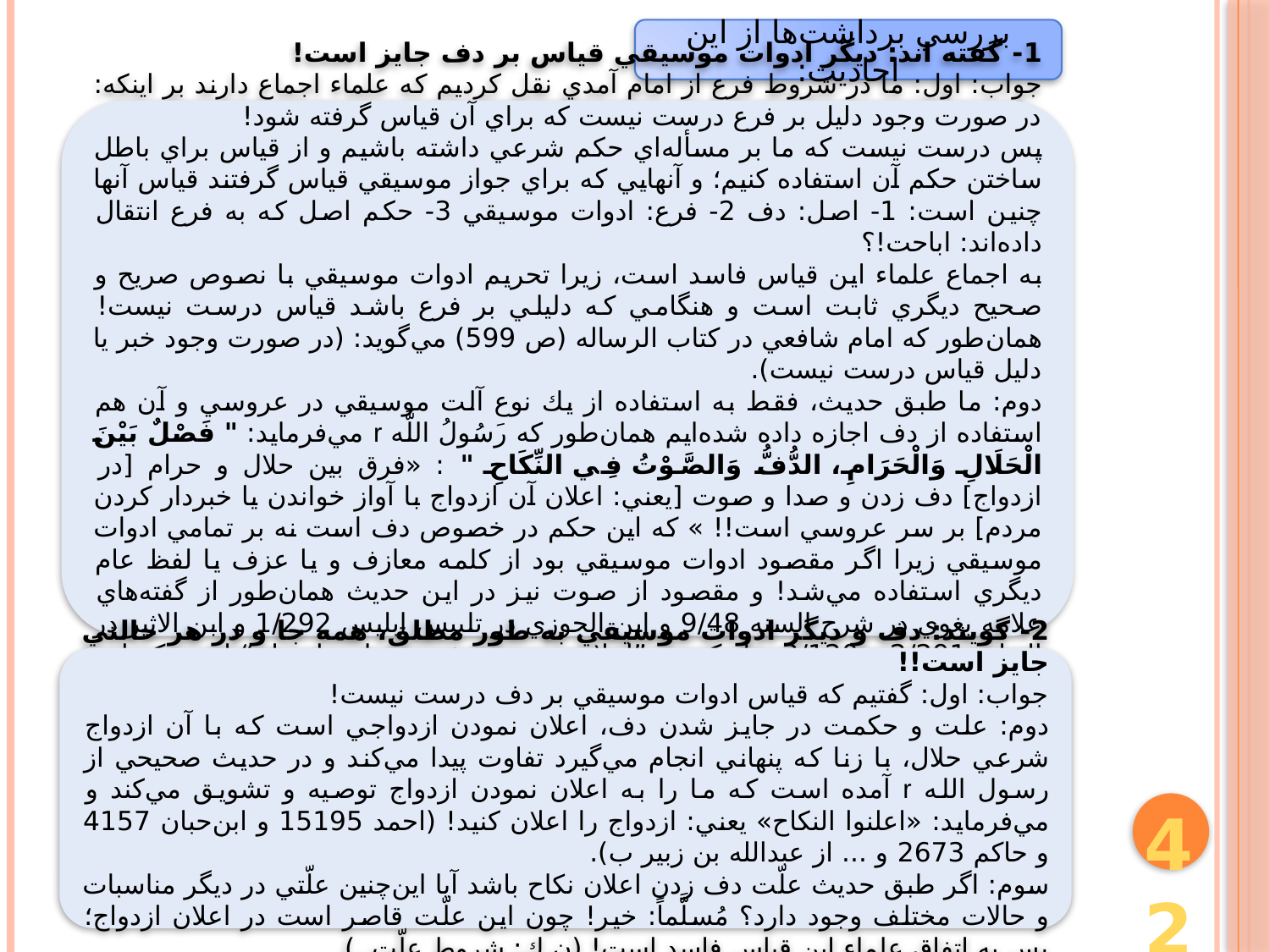

بررسي برداشت‌ها از اين احاديث:
1- گفته اند: ديگر ادوات موسيقي قياس بر دف جايز است!
جواب: اول: ما در شروط فرع از امام آمدي نقل كرديم كه علماء اجماع دارند بر اينكه: در صورت وجود دليل بر فرع درست نيست كه براي آن قياس گرفته شود!
پس درست نيست كه ما بر مسأله‌اي حكم شرعي داشته باشيم و از قياس براي باطل ساختن حكم آن استفاده كنيم؛ و آنهايي كه براي جواز موسيقي قياس گرفتند قياس آنها چنين است: 1- اصل: دف 2- فرع: ادوات موسيقي 3- حكم اصل كه به فرع انتقال داده‌اند: اباحت!؟
به اجماع علماء اين قياس فاسد است، زيرا تحريم ادوات موسيقي با نصوص صريح و صحيح ديگري ثابت است و هنگامي كه دليلي بر فرع باشد قياس درست نيست! همان‌طور كه امام شافعي در كتاب الرساله (ص 599) مي‌گويد: (در صورت وجود خبر يا دليل قياس درست نيست).
دوم: ما طبق حديث، فقط به استفاده‌ از يك نوع آلت موسيقي در عروسي و آن هم استفاده از دف اجازه‌ داده شده‌ايم همان‌طور كه‌ رَسُولُ اللَّه r مي‌فرمايد: " فَصْلٌ بَيْنَ الْحَلَالِ وَالْحَرَامِ، الدُّفُّ وَالصَّوْتُ فِي النِّكَاحِ " : «فرق بين حلال و حرام [در ازدواج] دف زدن و صدا و صوت [يعني: اعلان آن ازدواج با آواز خواندن يا خبردار كردن مردم] بر سر عروسي است!! » كه اين حكم در خصوص دف است نه بر تمامي ادوات موسيقي زيرا اگر مقصود ادوات موسيقي بود از كلمه معازف و يا عزف يا لفظ عام ديگري استفاده مي‌شد! و مقصود از صوت نيز در اين حديث همان‌طور از گفته‌هاي علامه بغوي در شرح السنه 9/48 و ابن الجوزي در تلبيس ابليس 1/292 و ابن الاثير در النهايه 2/291 و 3/120 نقل كرديم ”اعلان نمودن و شهرت دادن ازدواج“ است كه اين كار با آواز خواندن كه يكي از معاني صوت است و با دف زدن حاصل مي‌شود!
2- گويند: دف و ديگر ادوات موسيقي به طور مطلق، همه جا و در هر حالتي جايز است!!
جواب: اول: گفتيم كه قياس ادوات موسيقي بر دف درست نيست!
دوم: علت و حكمت در جايز شدن دف، اعلان نمودن ازدواجي است كه با آن ازدواج شرعي حلال، با زنا كه پنهاني انجام مي‌گيرد تفاوت پيدا مي‌كند و در حديث صحيحي از رسول الله r آمده است كه ما را به اعلان نمودن ازدواج توصيه و تشويق مي‌كند و مي‌فرمايد: «اعلنوا النكاح» يعني: ازدواج را اعلان كنيد! (احمد 15195 و ابن‌حبان 4157 و حاكم 2673 و ... از عبدالله بن زبير ب).
سوم: اگر طبق حديث علّت دف زدن اعلان نكاح باشد آيا اين‌چنين علّتي در ديگر مناسبات و حالات مختلف وجود دارد؟ مُسلَّماً: خير! چون اين علّت قاصر است در اعلان ازدواج؛ پس به اتفاق علماء اين قياس فاسد است! (ن.ك: شروط علّت..).
42